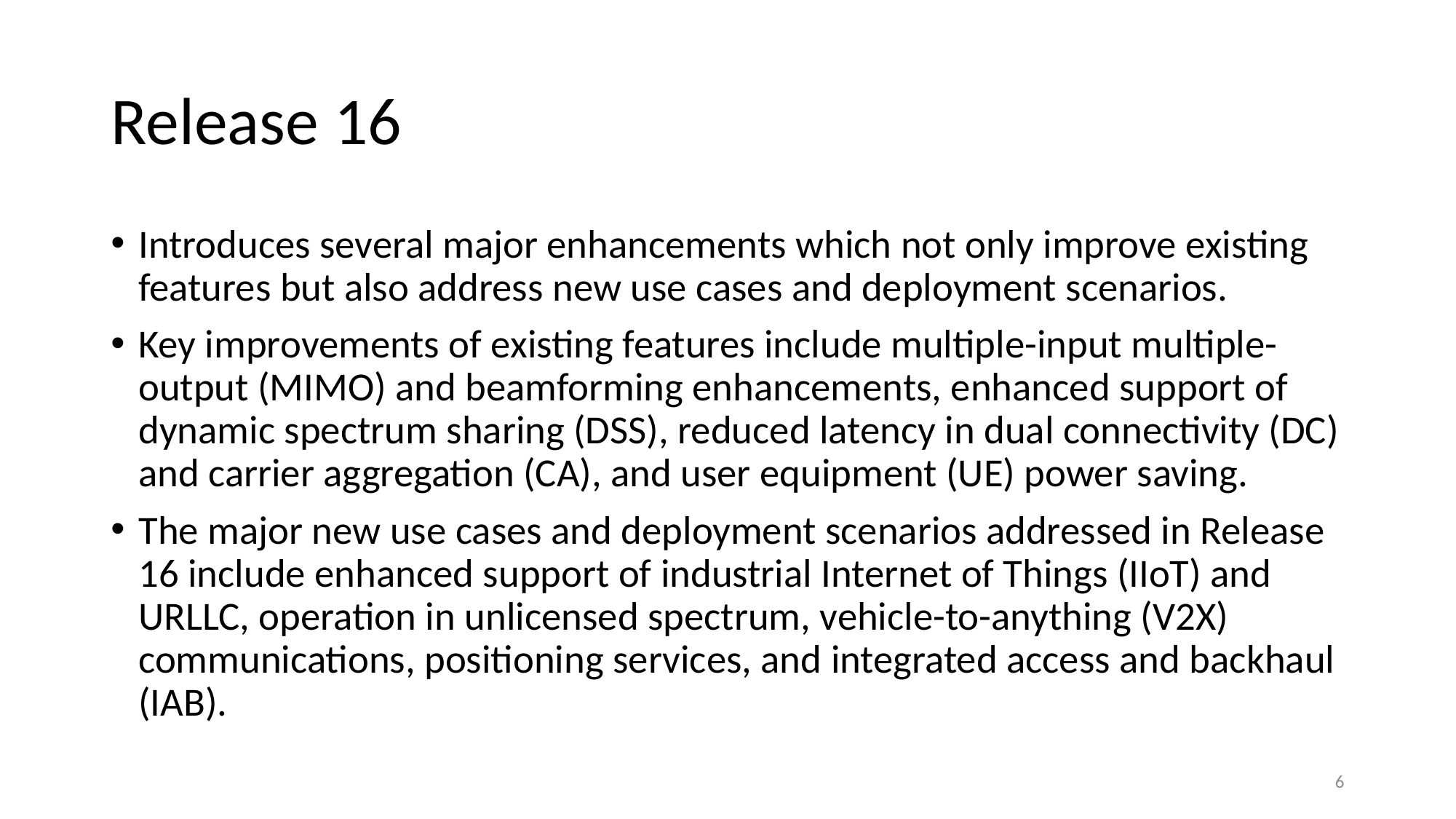

# Release 16
Introduces several major enhancements which not only improve existing features but also address new use cases and deployment scenarios.
Key improvements of existing features include multiple-input multiple-output (MIMO) and beamforming enhancements, enhanced support of dynamic spectrum sharing (DSS), reduced latency in dual connectivity (DC) and carrier aggregation (CA), and user equipment (UE) power saving.
The major new use cases and deployment scenarios addressed in Release 16 include enhanced support of industrial Internet of Things (IIoT) and URLLC, operation in unlicensed spectrum, vehicle-to-anything (V2X) communications, positioning services, and integrated access and backhaul (IAB).
6